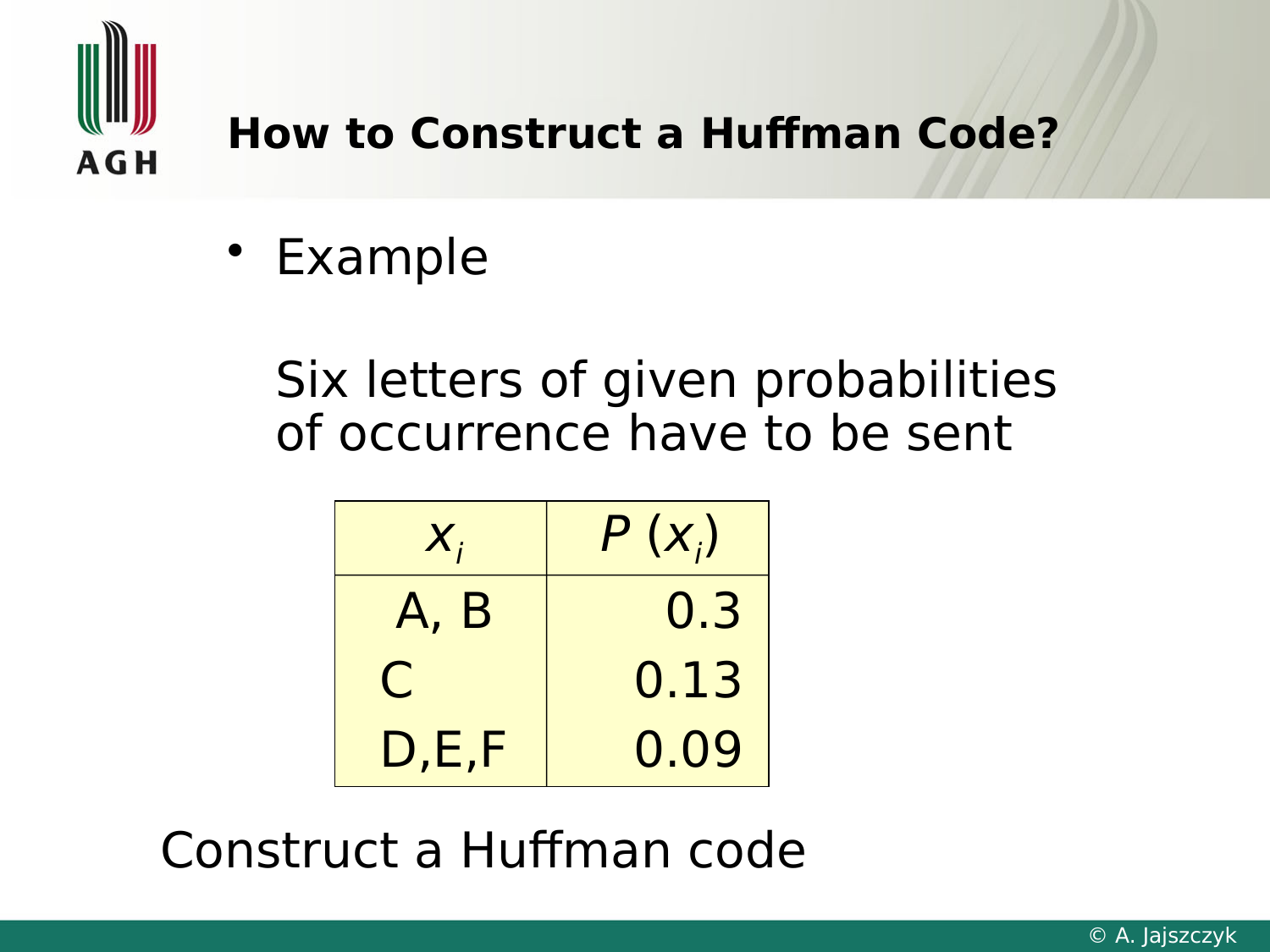

# How to Construct a Huffman Code?
Example
	Six letters of given probabilities
of occurrence have to be sent
   xi	      P (xi)
A, B	 	 0.3
C		0.13
D,E,F	0.09

Construct a Huffman code